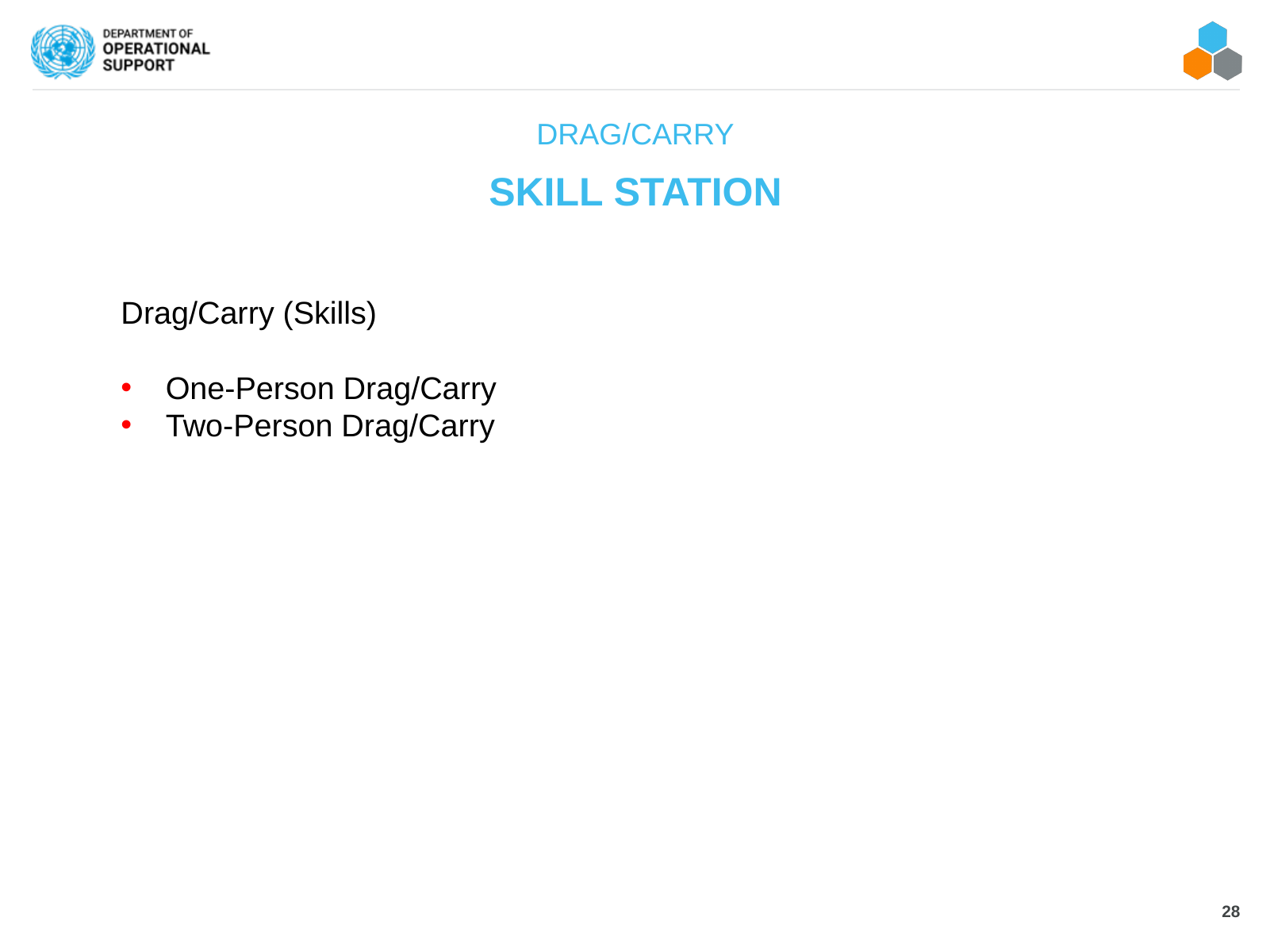

DRAG/CARRY
#
SKILL STATION

Drag/Carry (Skills)

One-Person Drag/Carry
Two-Person Drag/Carry